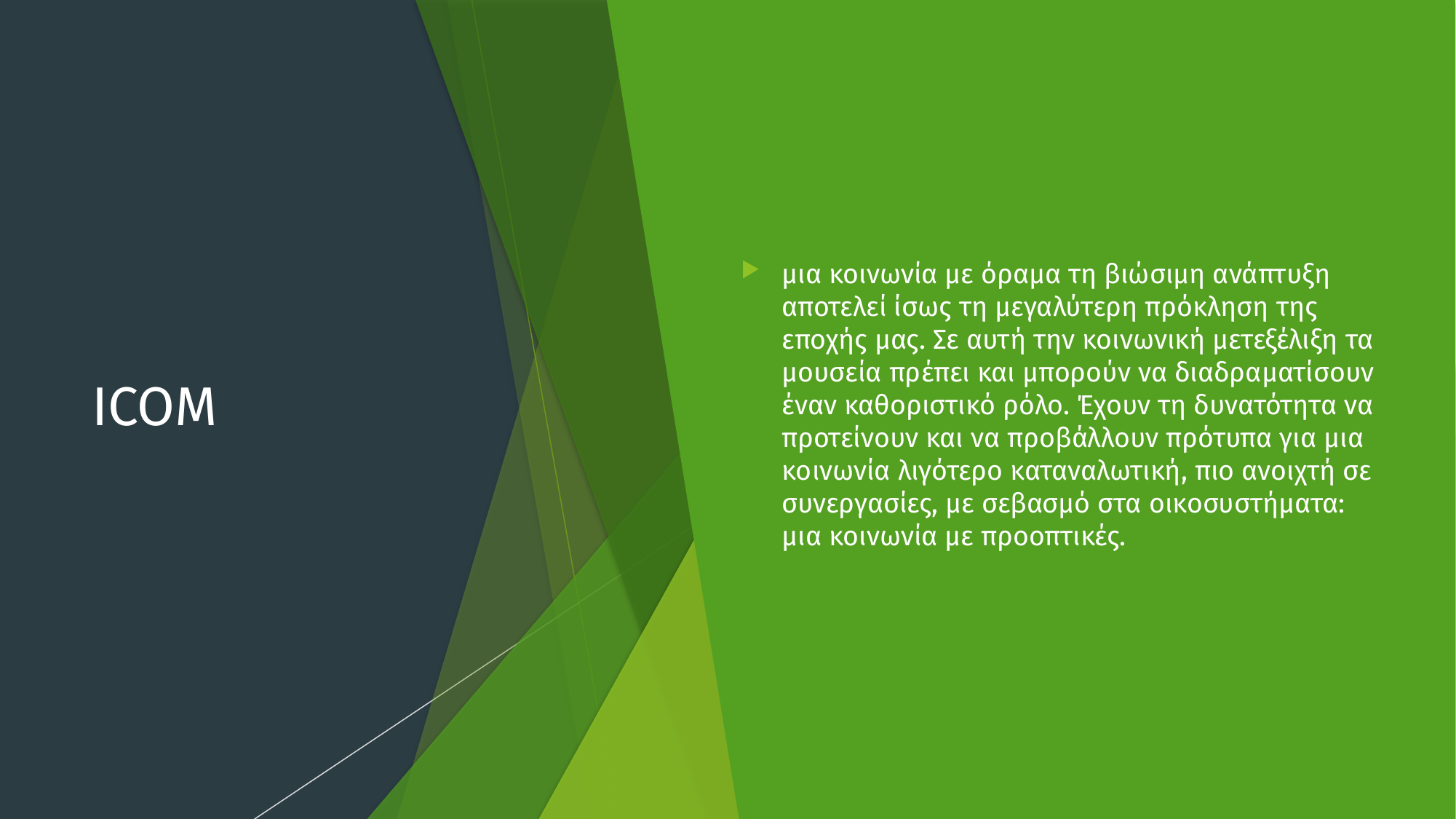

# ICOM
μια κοινωνία με όραμα τη βιώσιμη ανάπτυξη αποτελεί ίσως τη μεγαλύτερη πρόκληση της εποχής μας. Σε αυτή την κοινωνική μετεξέλιξη τα μουσεία πρέπει και μπορούν να διαδραματίσουν έναν καθοριστικό ρόλο. Έχουν τη δυνατότητα να προτείνουν και να προβάλλουν πρότυπα για μια κοινωνία λιγότερο καταναλωτική, πιο ανοιχτή σε συνεργασίες, με σεβασμό στα οικοσυστήματα: μια κοινωνία με προοπτικές.